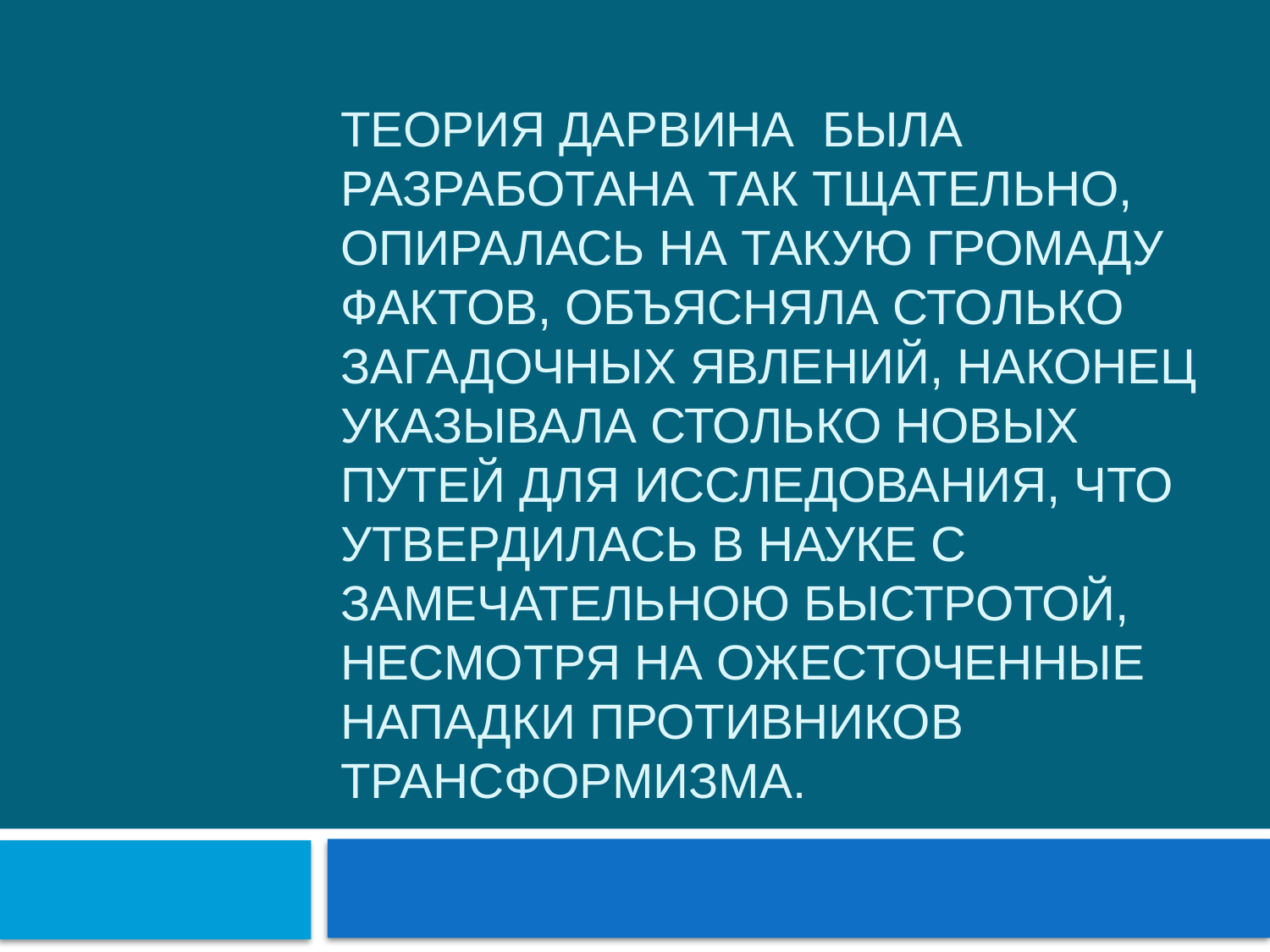

# Теория Дарвина  была разработана так тщательно, опиралась на такую громаду фактов, объясняла столько загадочных явлений, наконец указывала столько новых путей для исследования, что утвердилась в науке с замечательною быстротой, несмотря на ожесточенные нападки противников трансформизма.